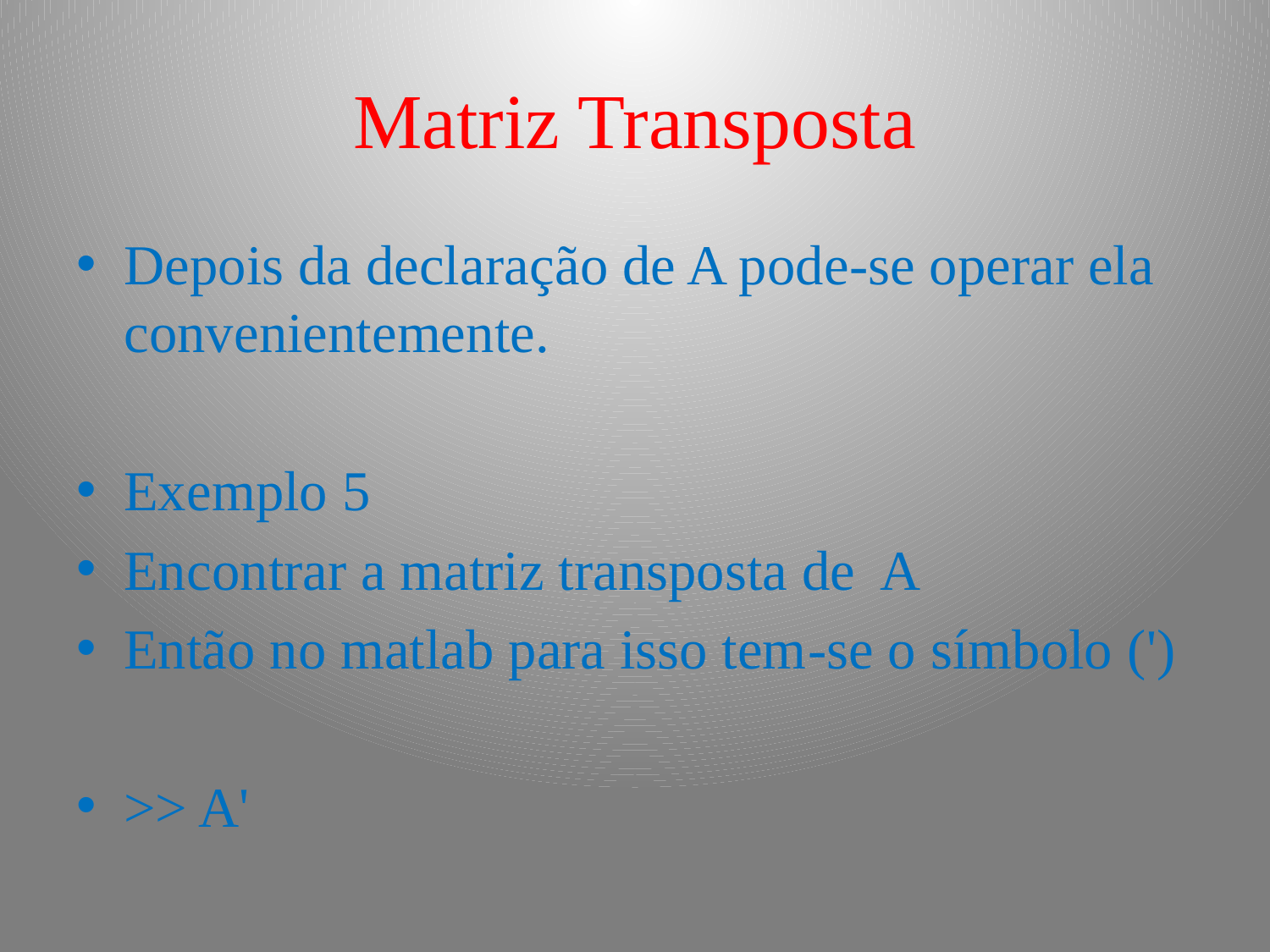

# Matriz Transposta
Depois da declaração de A pode-se operar ela convenientemente.

Exemplo 5
Encontrar a matriz transposta de  A
Então no matlab para isso tem-se o símbolo (')

>> A'